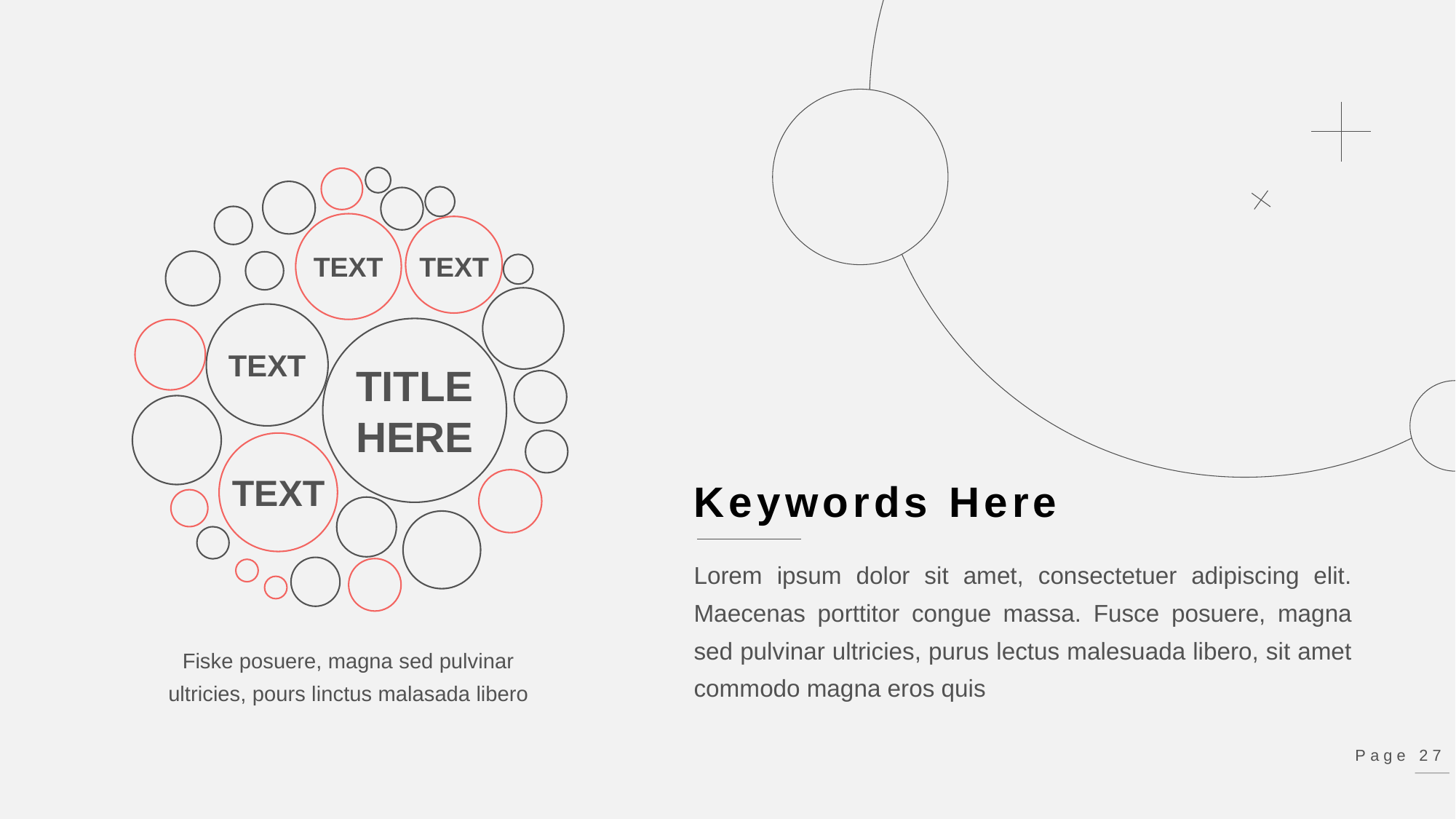

TEXT
TEXT

TEXT
TITLE HERE

TEXT
Keywords Here

Lorem ipsum dolor sit amet, consectetuer adipiscing elit. Maecenas porttitor congue massa. Fusce posuere, magna sed pulvinar ultricies, purus lectus malesuada libero, sit amet commodo magna eros quis

Fiske posuere, magna sed pulvinar ultricies, pours linctus malasada libero
Page 27